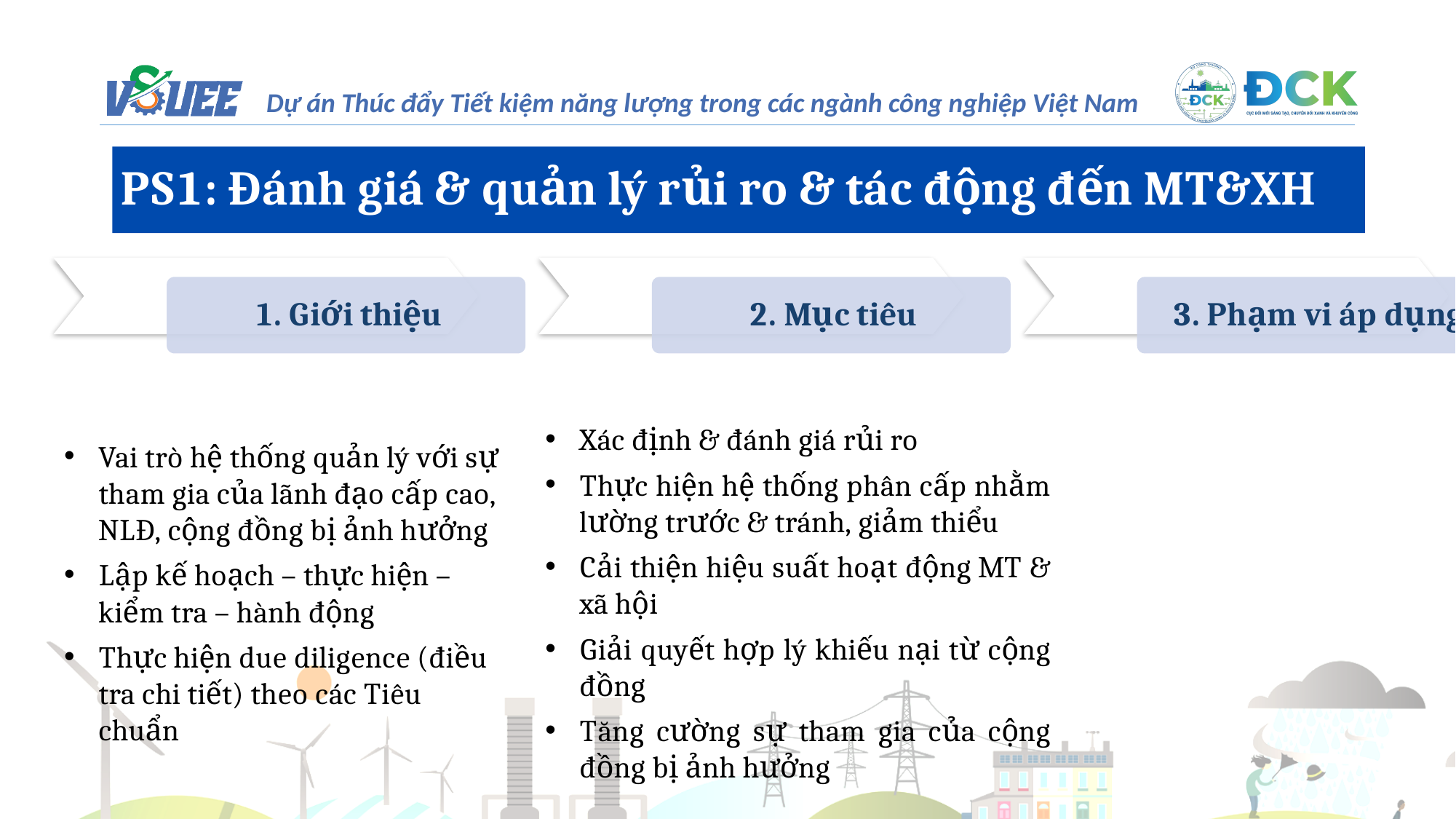

PS1: Đánh giá & quản lý rủi ro & tác động đến MT&XH
1. Giới thiệu
2. Mục tiêu
3. Phạm vi áp dụng
Xác định & đánh giá rủi ro
Thực hiện hệ thống phân cấp nhằm lường trước & tránh, giảm thiểu
Cải thiện hiệu suất hoạt động MT & xã hội
Giải quyết hợp lý khiếu nại từ cộng đồng
Tăng cường sự tham gia của cộng đồng bị ảnh hưởng
Vai trò hệ thống quản lý với sự tham gia của lãnh đạo cấp cao, NLĐ, cộng đồng bị ảnh hưởng
Lập kế hoạch – thực hiện – kiểm tra – hành động
Thực hiện due diligence (điều tra chi tiết) theo các Tiêu chuẩn